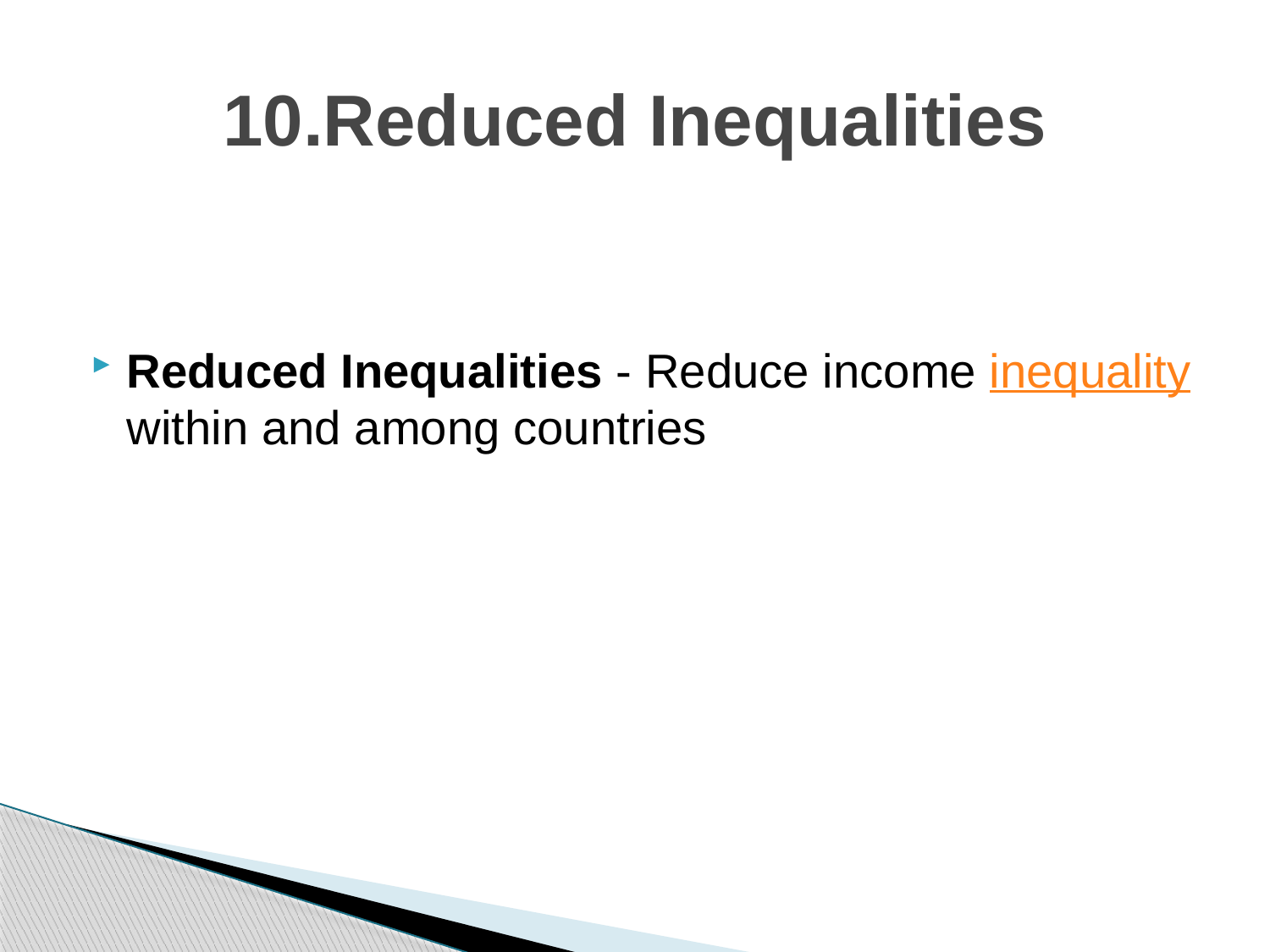

# 10.Reduced Inequalities

Reduced Inequalities - Reduce income inequality within and among countries